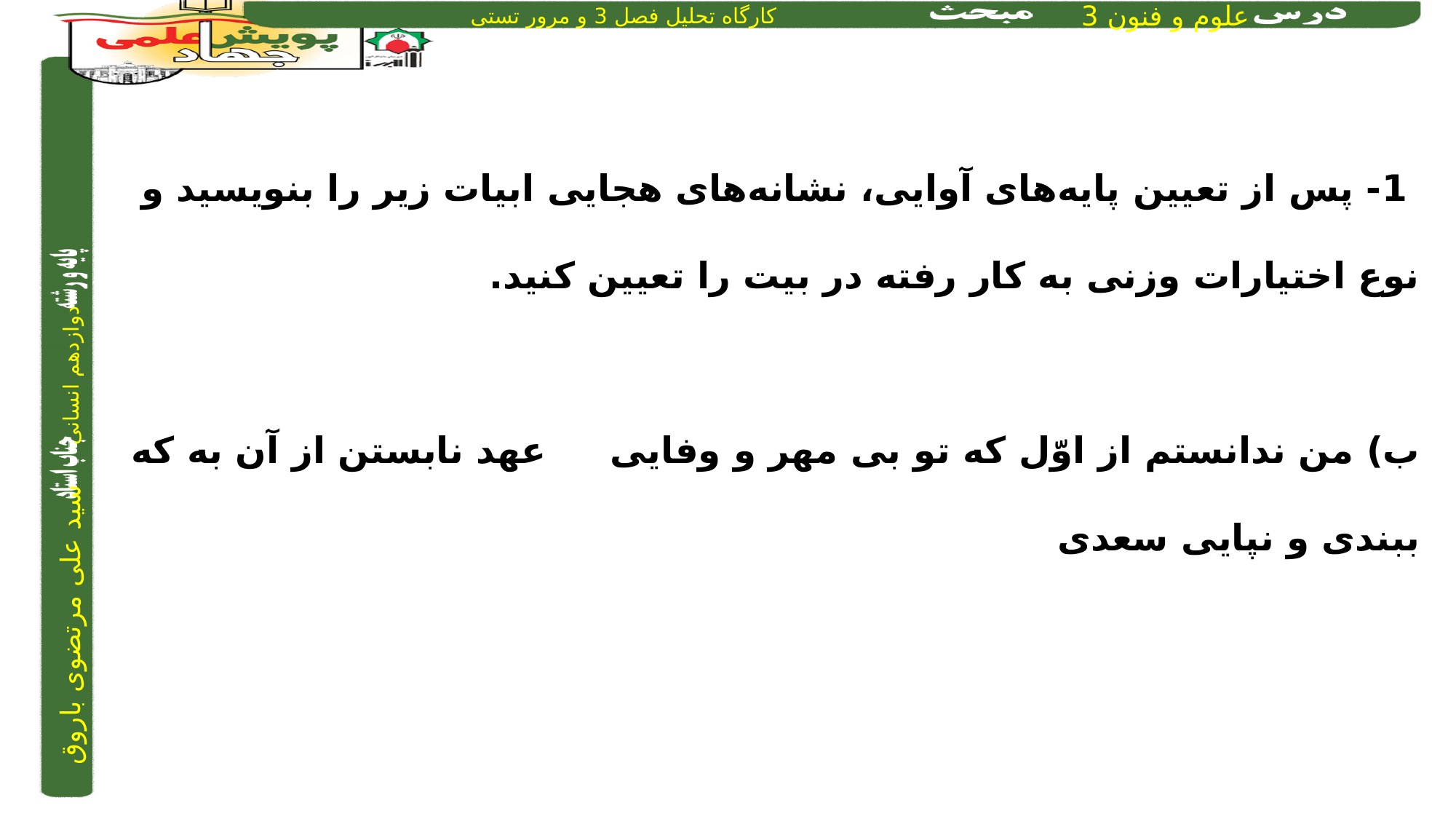

1- پس از تعیین پایه‌های آوایی، نشانه‌های هجایی ابیات زیر را بنویسید و نوع اختیارات وزنی به کار رفته در بیت را تعیین کنید.

ب) من ندانستم از اوّل که تو بی مهر و وفایی		عهد نابستن از آن به که ببندی و نپایی	 سعدی